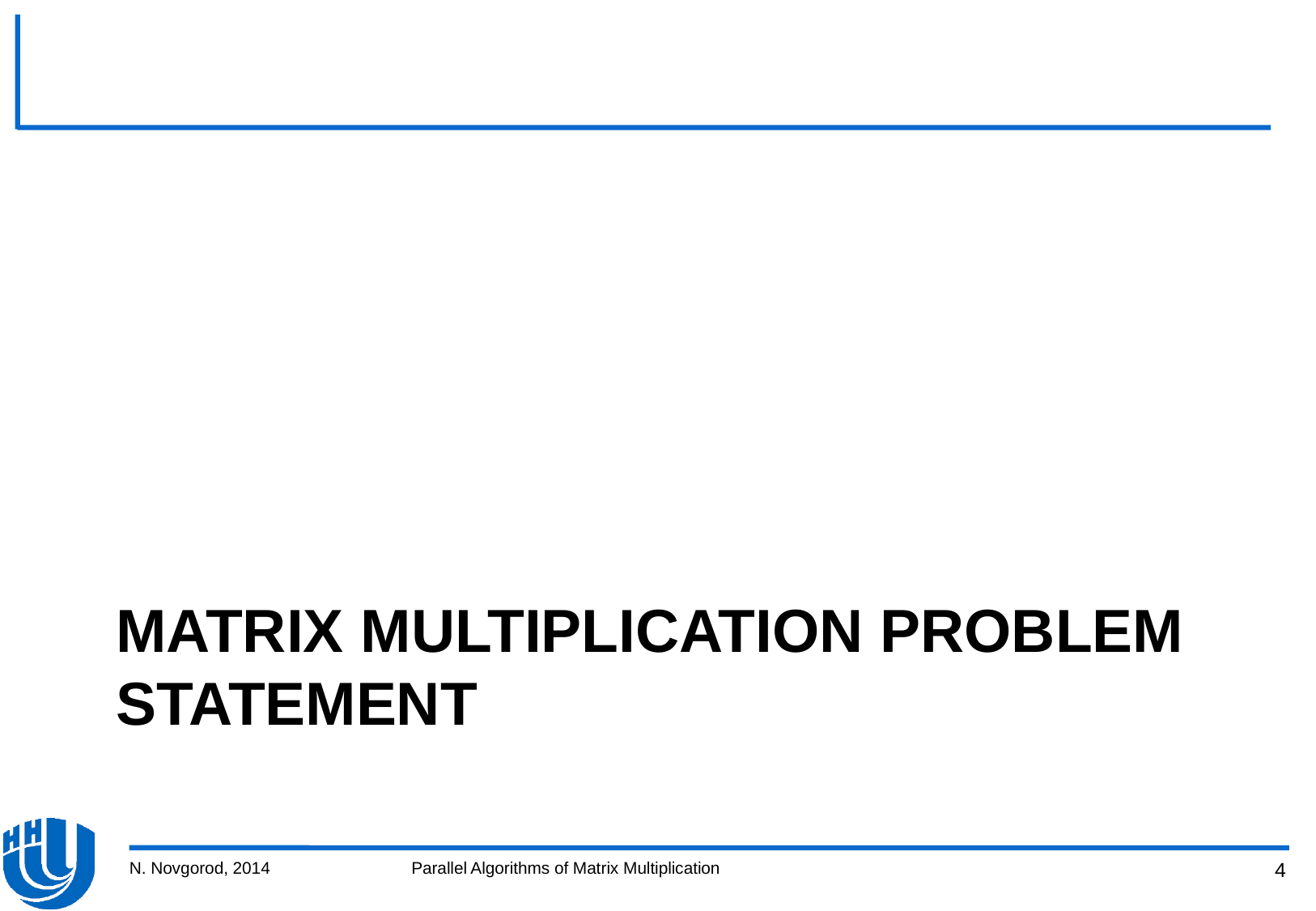

# Matrix Multiplication Problem Statement
N. Novgorod, 2014
Parallel Algorithms of Matrix Multiplication
4